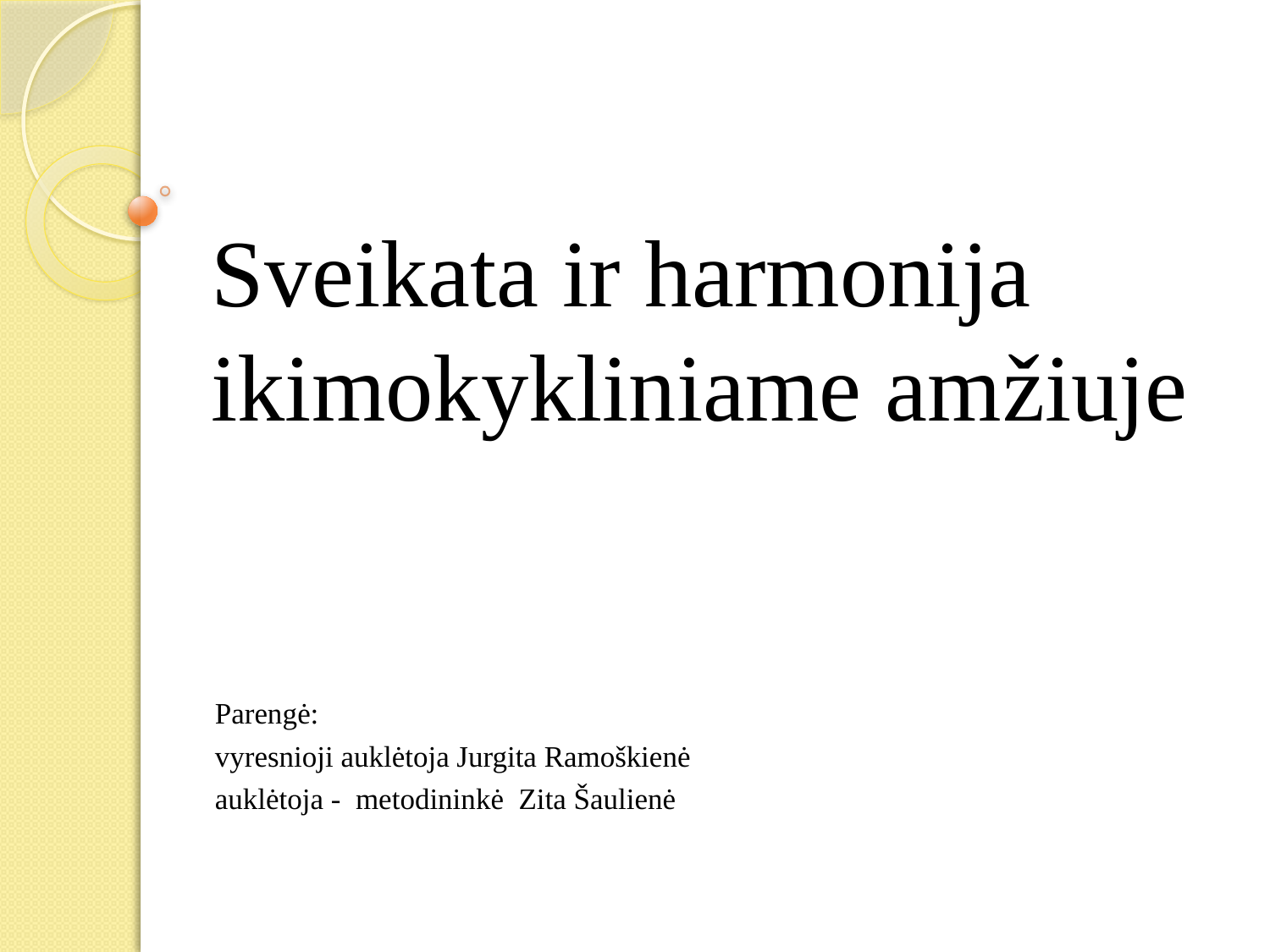

# Sveikata ir harmonija ikimokykliniame amžiuje
Parengė:
vyresnioji auklėtoja Jurgita Ramoškienė
auklėtoja -  metodininkė  Zita Šaulienė